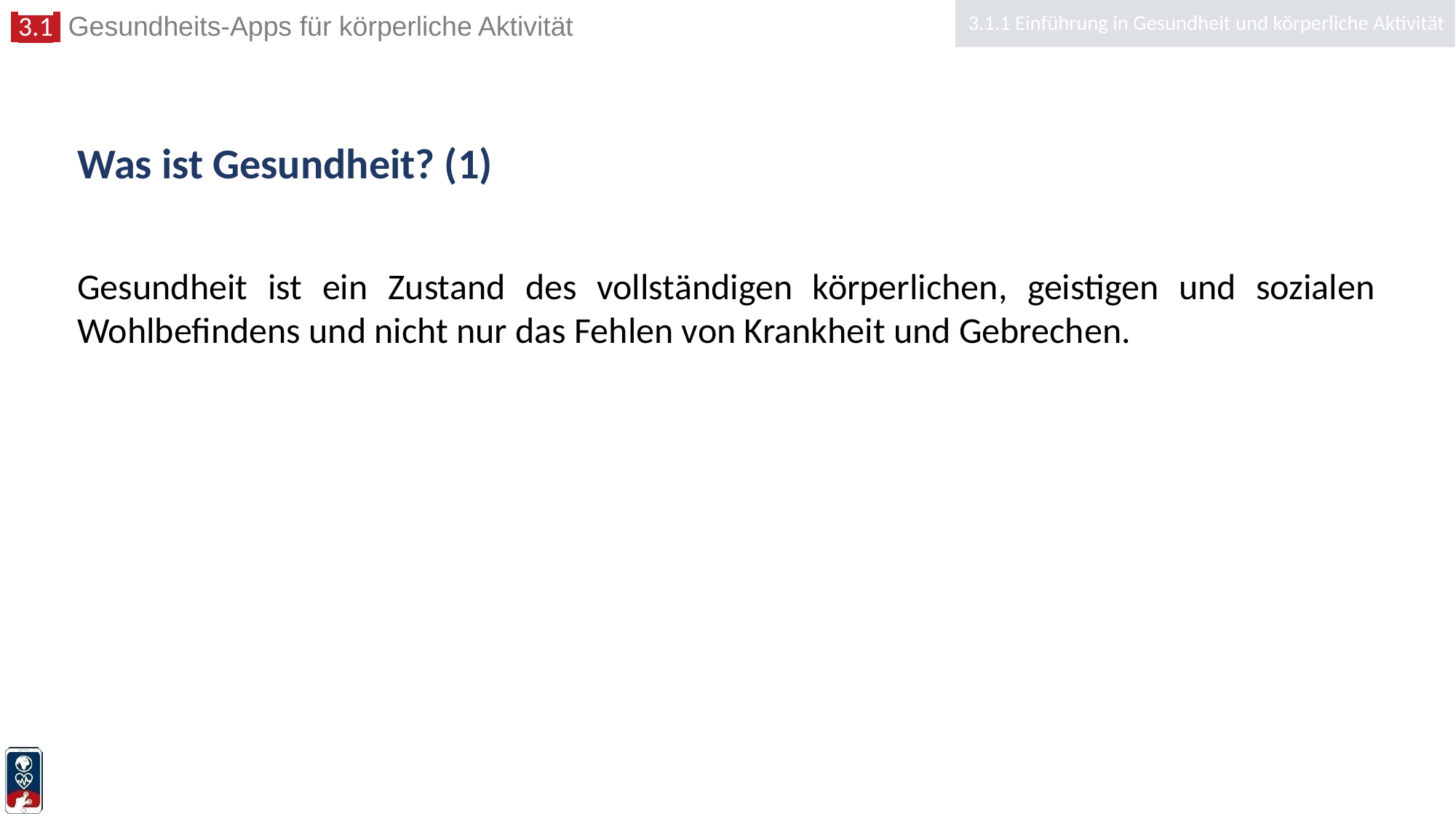

3.1.1 Einführung in Gesundheit und körperliche Aktivität
# Was ist Gesundheit? (1)

Gesundheit ist ein Zustand des vollständigen körperlichen, geistigen und sozialen Wohlbefindens und nicht nur das Fehlen von Krankheit und Gebrechen.